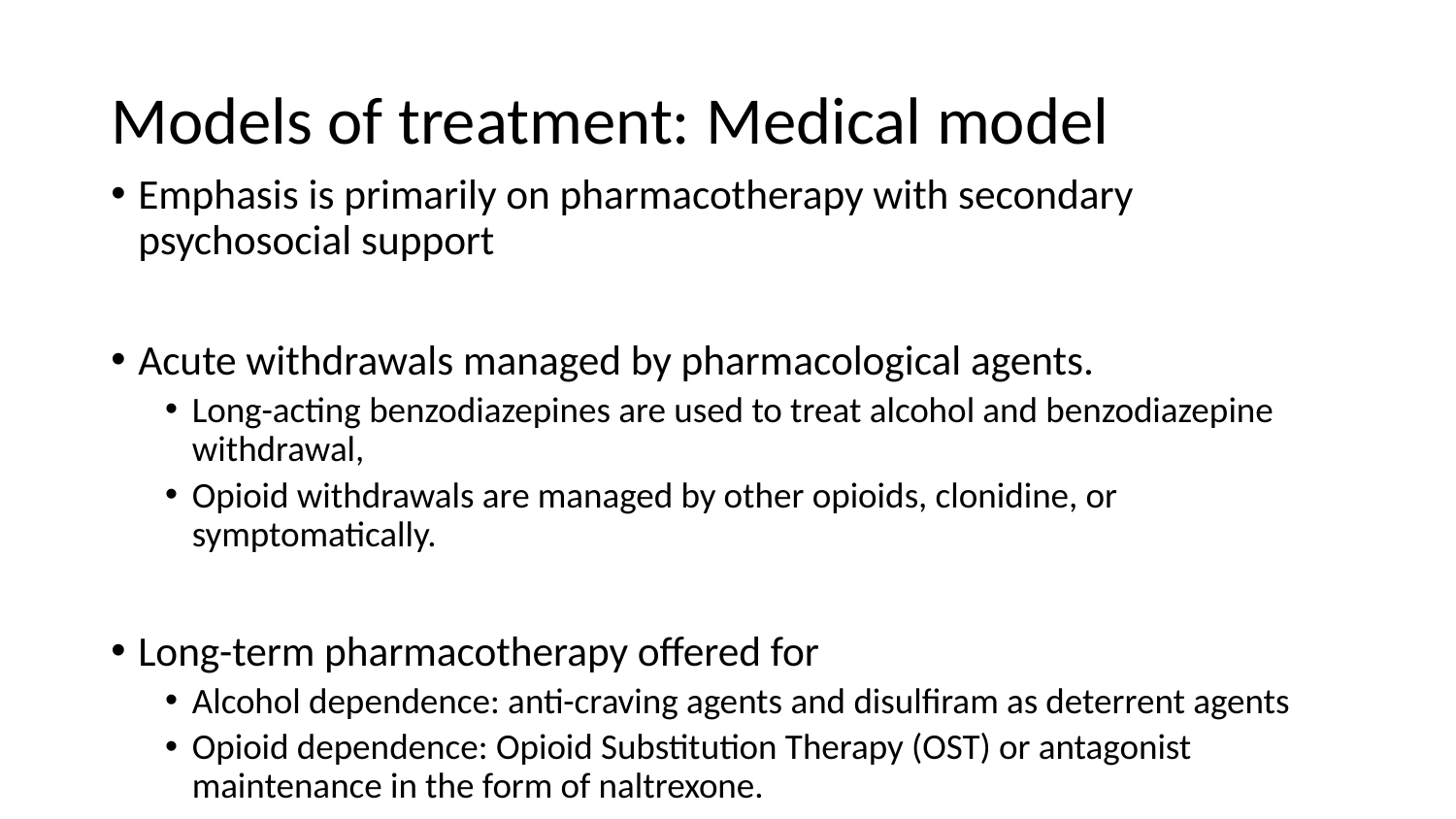

# Models of treatment: Medical model
Emphasis is primarily on pharmacotherapy with secondary psychosocial support

Acute withdrawals managed by pharmacological agents.
Long-acting benzodiazepines are used to treat alcohol and benzodiazepine withdrawal,
Opioid withdrawals are managed by other opioids, clonidine, or symptomatically.

Long-term pharmacotherapy offered for
Alcohol dependence: anti-craving agents and disulfiram as deterrent agents
Opioid dependence: Opioid Substitution Therapy (OST) or antagonist maintenance in the form of naltrexone.